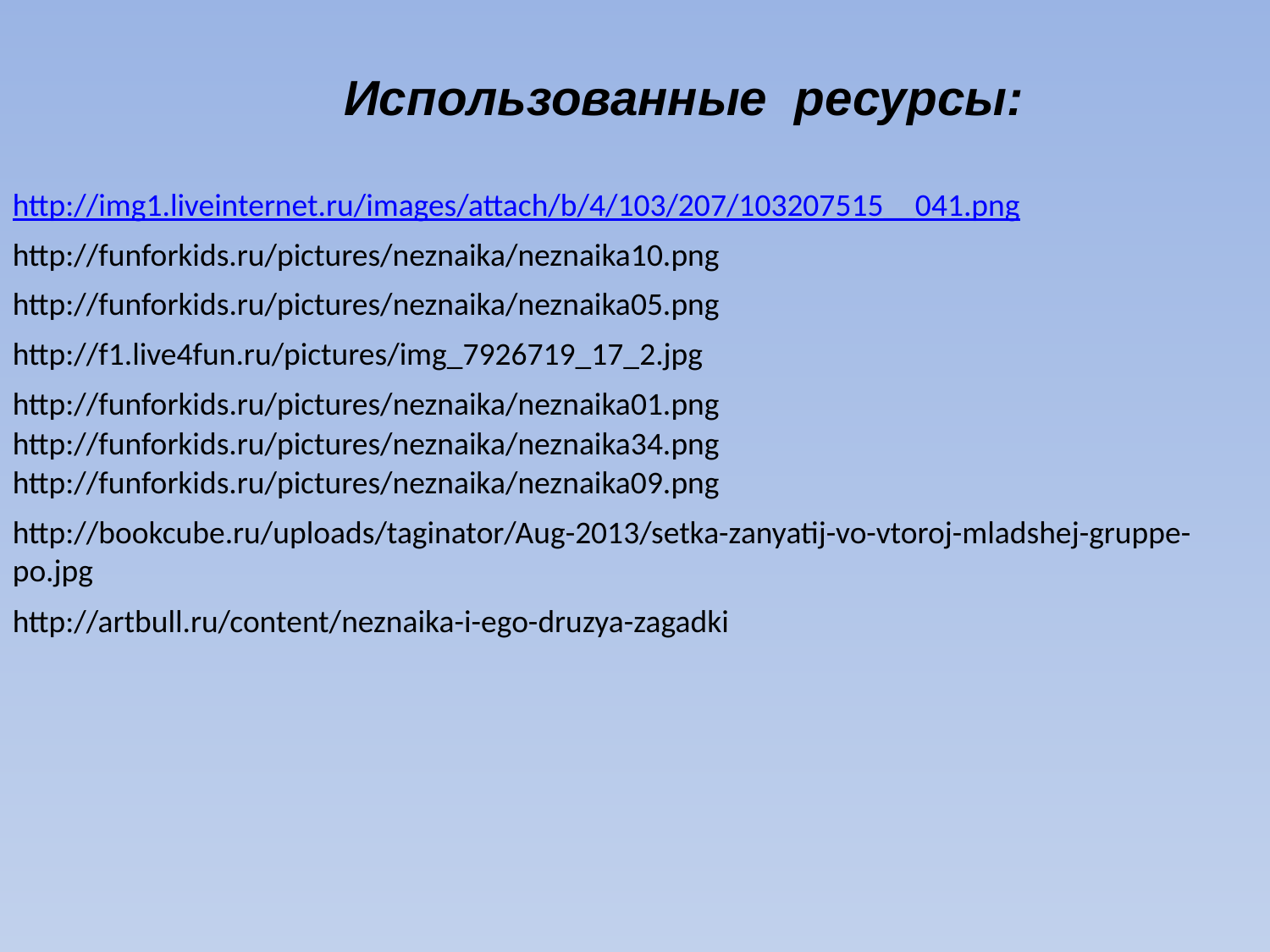

Использованные  ресурсы:
http://img1.liveinternet.ru/images/attach/b/4/103/207/103207515__041.png
http://funforkids.ru/pictures/neznaika/neznaika10.png
http://funforkids.ru/pictures/neznaika/neznaika05.png
http://f1.live4fun.ru/pictures/img_7926719_17_2.jpg
http://funforkids.ru/pictures/neznaika/neznaika01.png
http://funforkids.ru/pictures/neznaika/neznaika34.png
http://funforkids.ru/pictures/neznaika/neznaika09.png
http://bookcube.ru/uploads/taginator/Aug-2013/setka-zanyatij-vo-vtoroj-mladshej-gruppe-po.jpg
http://artbull.ru/content/neznaika-i-ego-druzya-zagadki